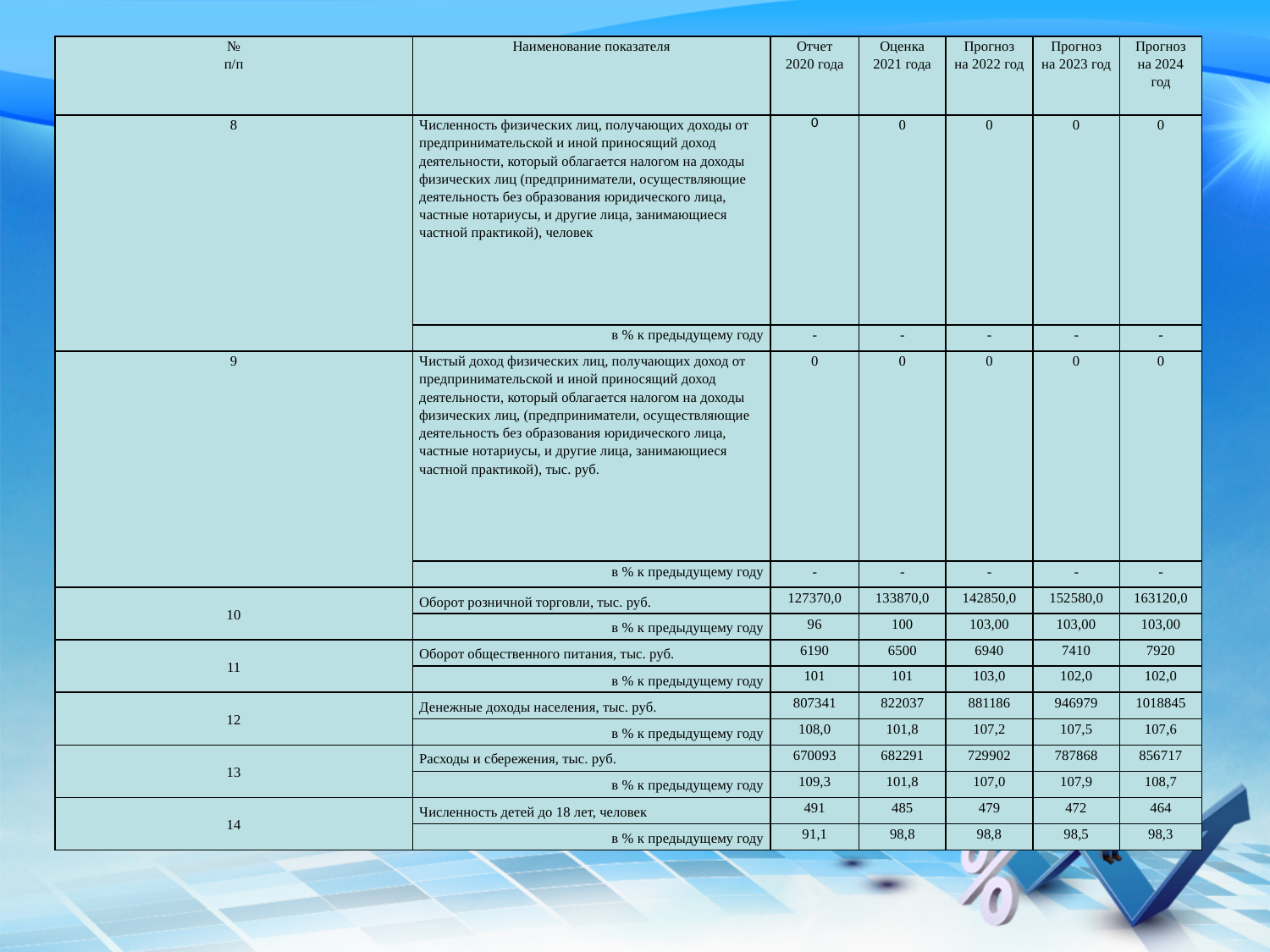

| № п/п | Наименование показателя | Отчет 2020 года | Оценка 2021 года | Прогноз на 2022 год | Прогноз на 2023 год | Прогноз на 2024 год |
| --- | --- | --- | --- | --- | --- | --- |
| 8 | Численность физических лиц, получающих доходы от предпринимательской и иной приносящий доход деятельности, который облагается налогом на доходы физических лиц (предприниматели, осуществляющие деятельность без образования юридического лица, частные нотариусы, и другие лица, занимающиеся частной практикой), человек | 0 | 0 | 0 | 0 | 0 |
|  | в % к предыдущему году | - | - | - | - | - |
| 9 | Чистый доход физических лиц, получающих доход от предпринимательской и иной приносящий доход деятельности, который облагается налогом на доходы физических лиц, (предприниматели, осуществляющие деятельность без образования юридического лица, частные нотариусы, и другие лица, занимающиеся частной практикой), тыс. руб. | 0 | 0 | 0 | 0 | 0 |
|  | в % к предыдущему году | - | - | - | - | - |
| 10 | Оборот розничной торговли, тыс. руб. | 127370,0 | 133870,0 | 142850,0 | 152580,0 | 163120,0 |
|  | в % к предыдущему году | 96 | 100 | 103,00 | 103,00 | 103,00 |
| 11 | Оборот общественного питания, тыс. руб. | 6190 | 6500 | 6940 | 7410 | 7920 |
|  | в % к предыдущему году | 101 | 101 | 103,0 | 102,0 | 102,0 |
| 12 | Денежные доходы населения, тыс. руб. | 807341 | 822037 | 881186 | 946979 | 1018845 |
|  | в % к предыдущему году | 108,0 | 101,8 | 107,2 | 107,5 | 107,6 |
| 13 | Расходы и сбережения, тыс. руб. | 670093 | 682291 | 729902 | 787868 | 856717 |
|  | в % к предыдущему году | 109,3 | 101,8 | 107,0 | 107,9 | 108,7 |
| 14 | Численность детей до 18 лет, человек | 491 | 485 | 479 | 472 | 464 |
|  | в % к предыдущему году | 91,1 | 98,8 | 98,8 | 98,5 | 98,3 |
#